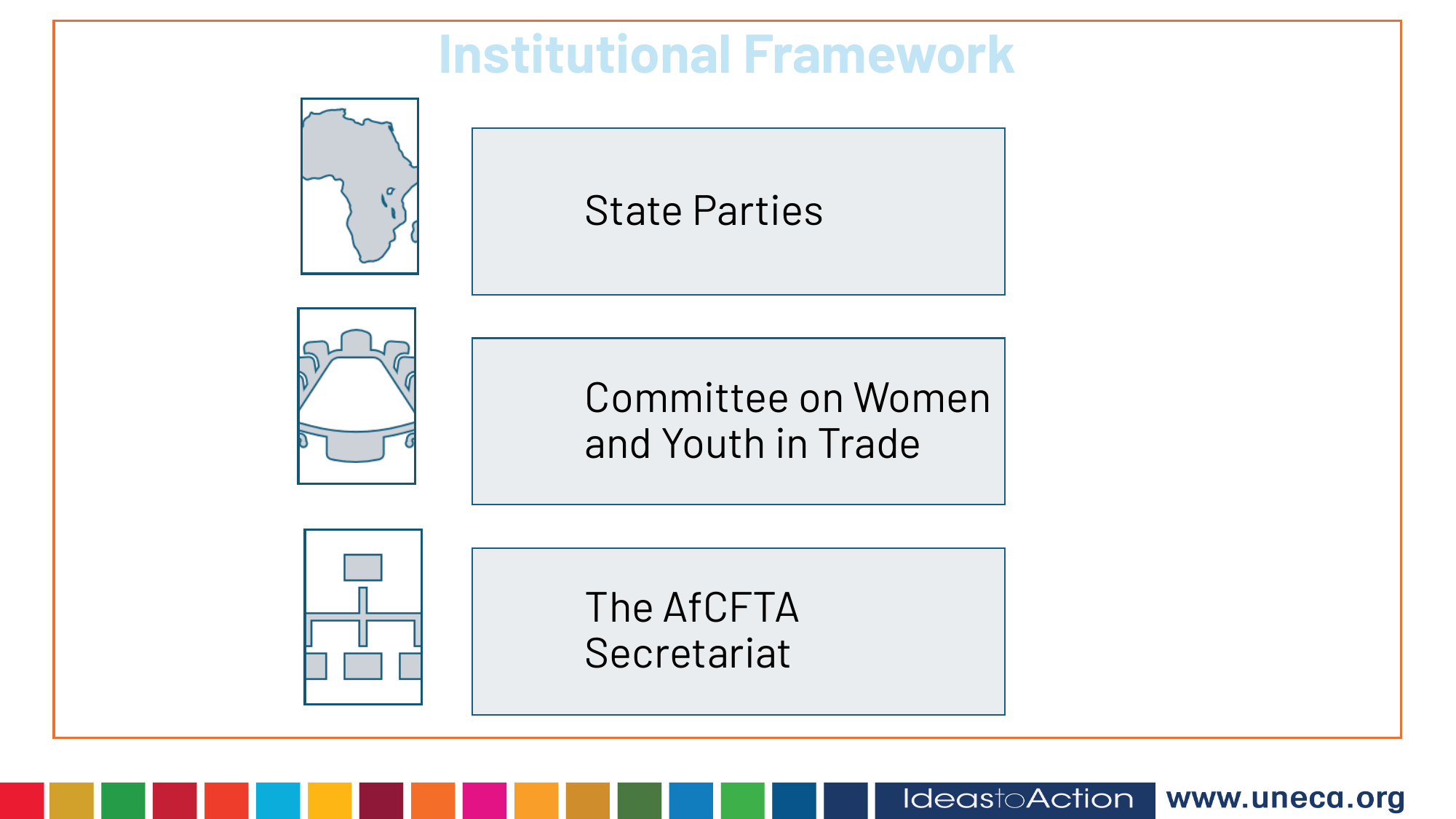

Institutional Framework

State Parties
Committee on Women and Youth in Trade
The AfCFTA Secretariat